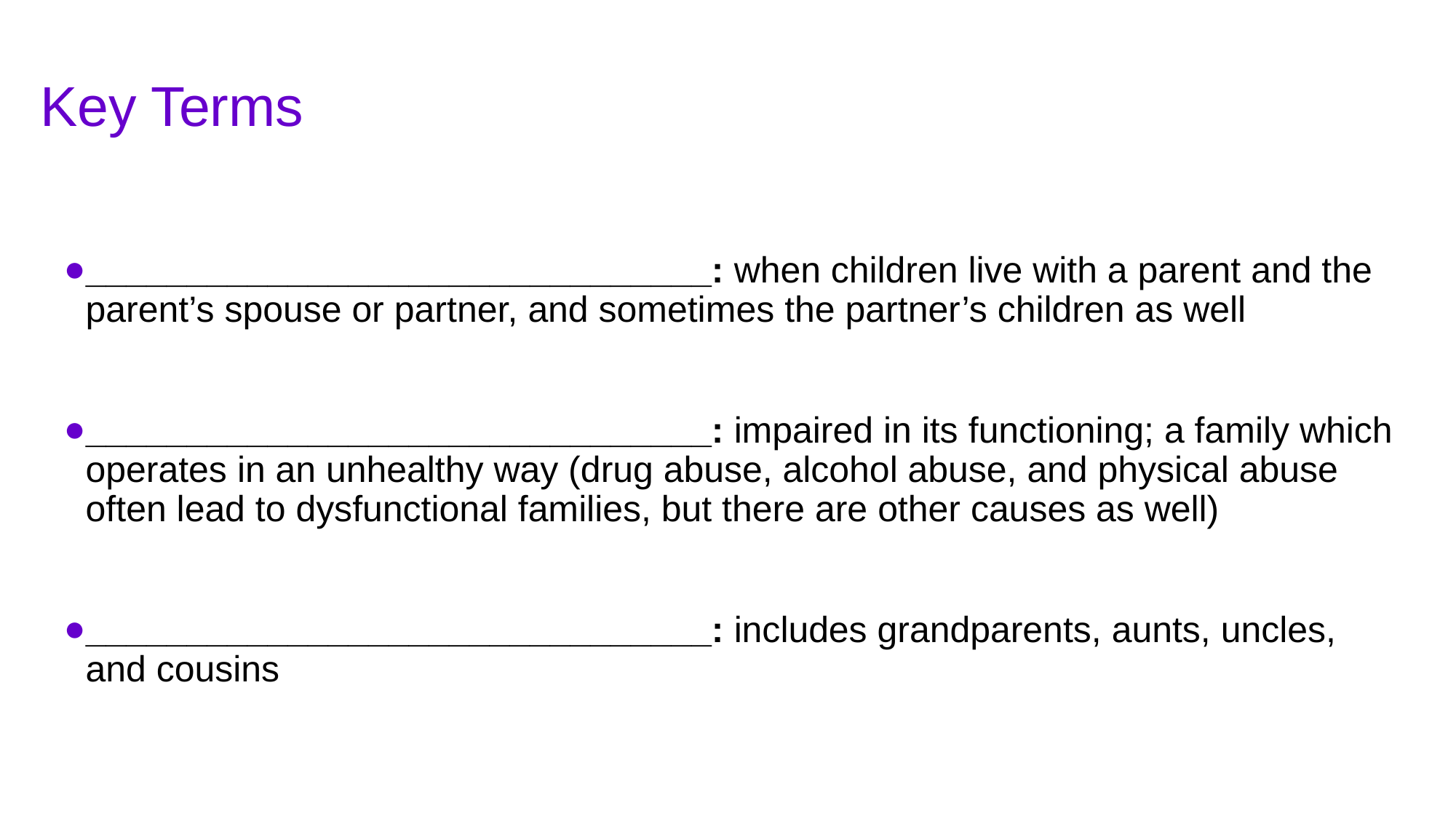

# Key Terms
_______________________________: when children live with a parent and the parent’s spouse or partner, and sometimes the partner’s children as well

_______________________________: impaired in its functioning; a family which operates in an unhealthy way (drug abuse, alcohol abuse, and physical abuse often lead to dysfunctional families, but there are other causes as well)

_______________________________: includes grandparents, aunts, uncles, and cousins